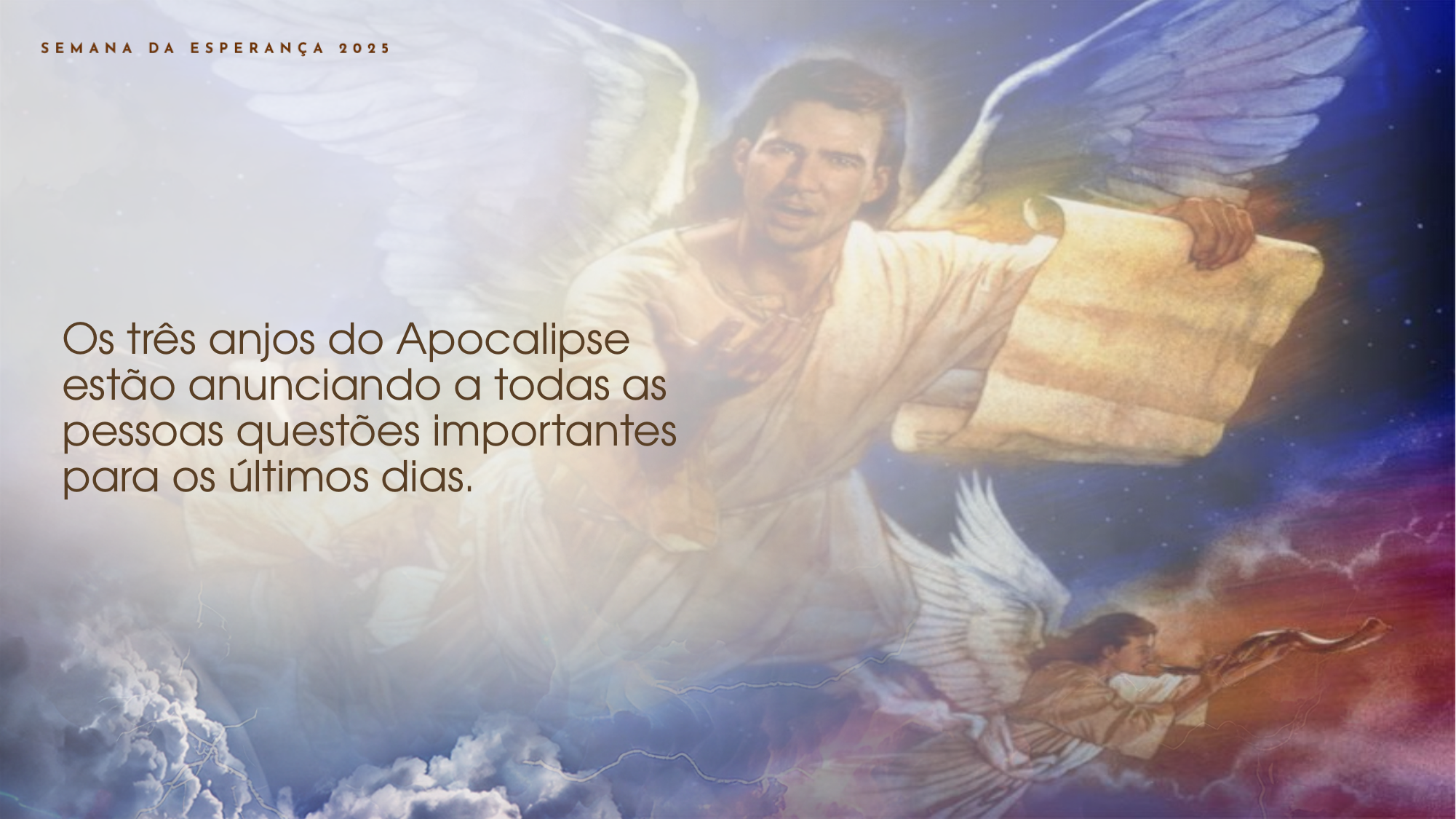

Os três anjos do Apocalipse estão anunciando a todas as pessoas questões importantes para os últimos dias.